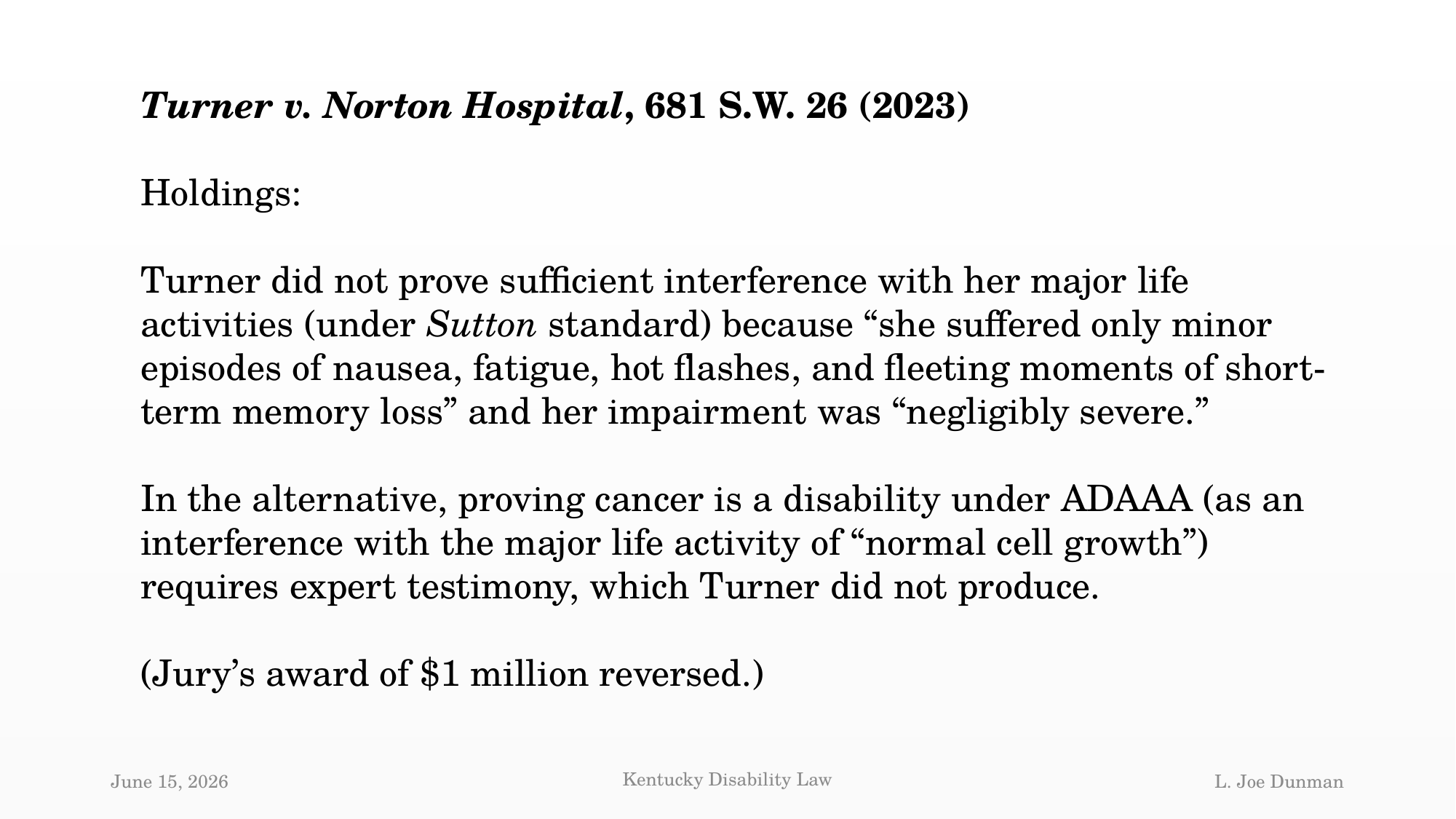

Turner v. Norton Hospital, 681 S.W. 26 (2023)

Holdings:

Turner did not prove sufficient interference with her major life activities (under Sutton standard) because “she suffered only minor episodes of nausea, fatigue, hot flashes, and fleeting moments of short-term memory loss” and her impairment was “negligibly severe.”

In the alternative, proving cancer is a disability under ADAAA (as an interference with the major life activity of “normal cell growth”) requires expert testimony, which Turner did not produce.

(Jury’s award of $1 million reversed.)
June 15, 2026
Kentucky Disability Law
L. Joe Dunman